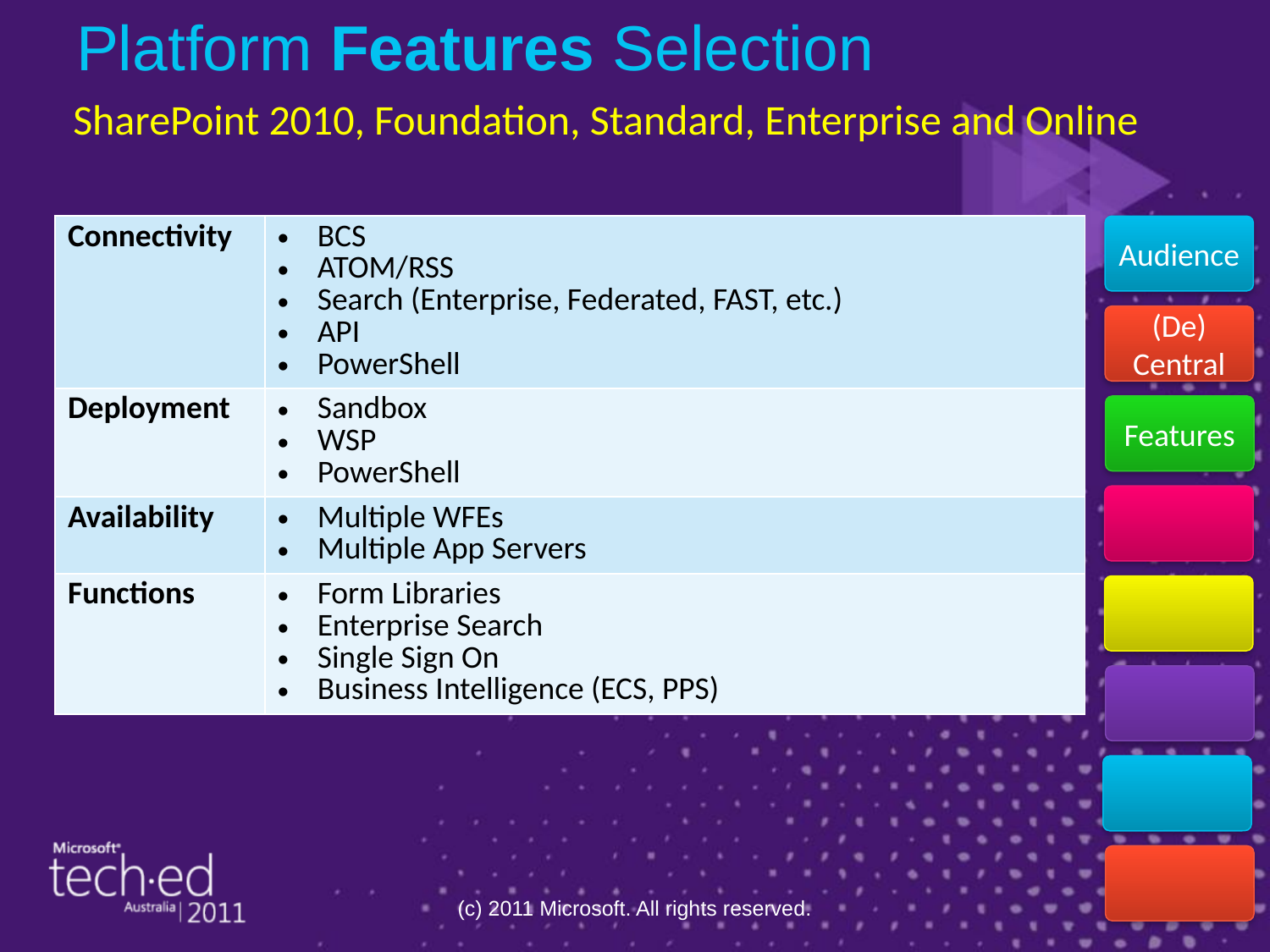

# Platform Features Selection
SharePoint 2010, Foundation, Standard, Enterprise and Online
| Connectivity | BCS ATOM/RSS Search (Enterprise, Federated, FAST, etc.) API PowerShell |
| --- | --- |
| Deployment | Sandbox WSP PowerShell |
| Availability | Multiple WFEs Multiple App Servers |
| Functions | Form Libraries Enterprise Search Single Sign On Business Intelligence (ECS, PPS) |
Audience
(De) Central
Features

(c) 2011 Microsoft. All rights reserved.